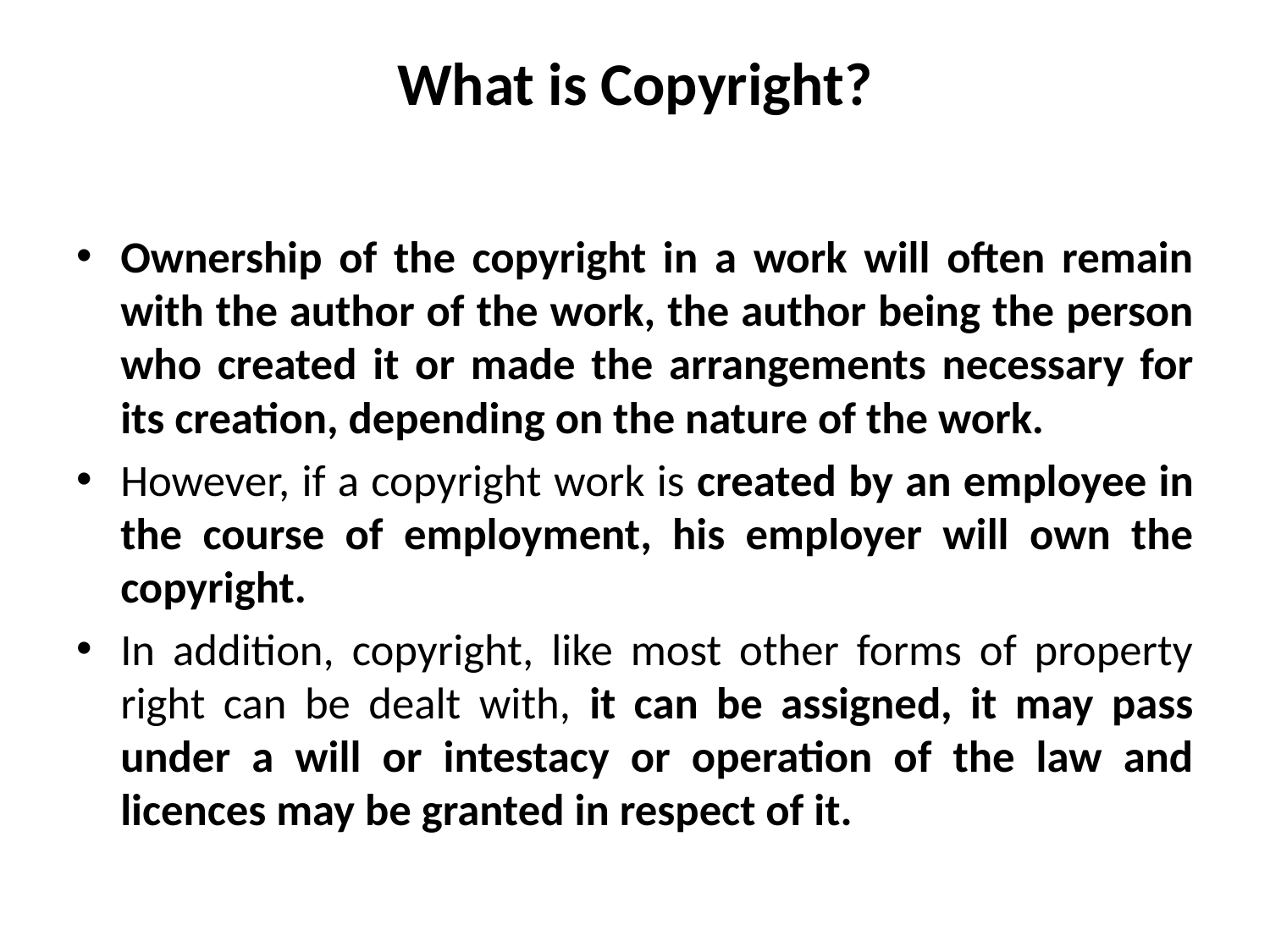

# What is Copyright?
Ownership of the copyright in a work will often remain with the author of the work, the author being the person who created it or made the arrangements necessary for its creation, depending on the nature of the work.
However, if a copyright work is created by an employee in the course of employment, his employer will own the copyright.
In addition, copyright, like most other forms of property right can be dealt with, it can be assigned, it may pass under a will or intestacy or operation of the law and licences may be granted in respect of it.